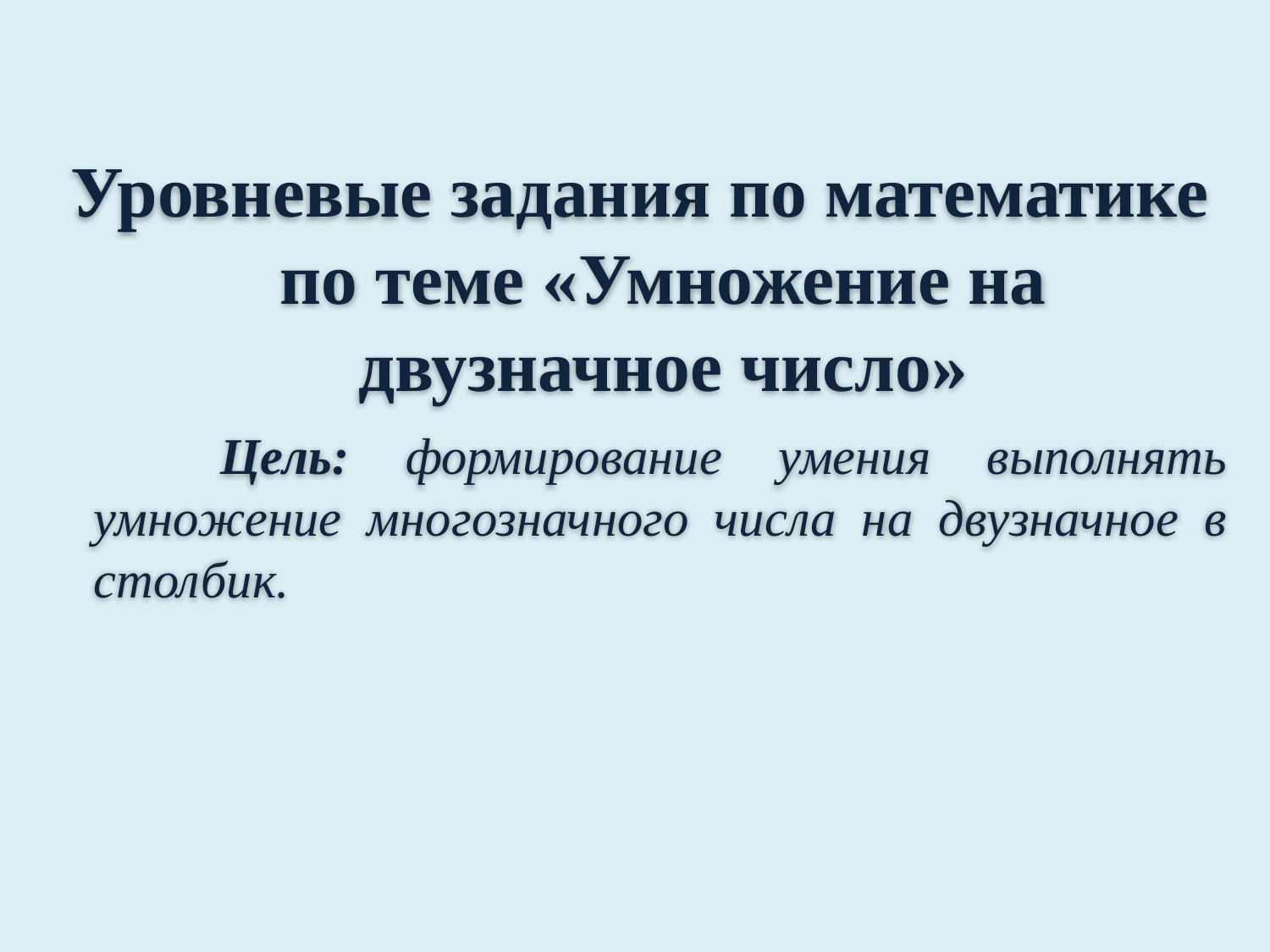

Уровневые задания по математике по теме «Умножение на двузначное число»
   Цель: формирование умения выполнять умножение многозначного числа на двузначное в столбик.